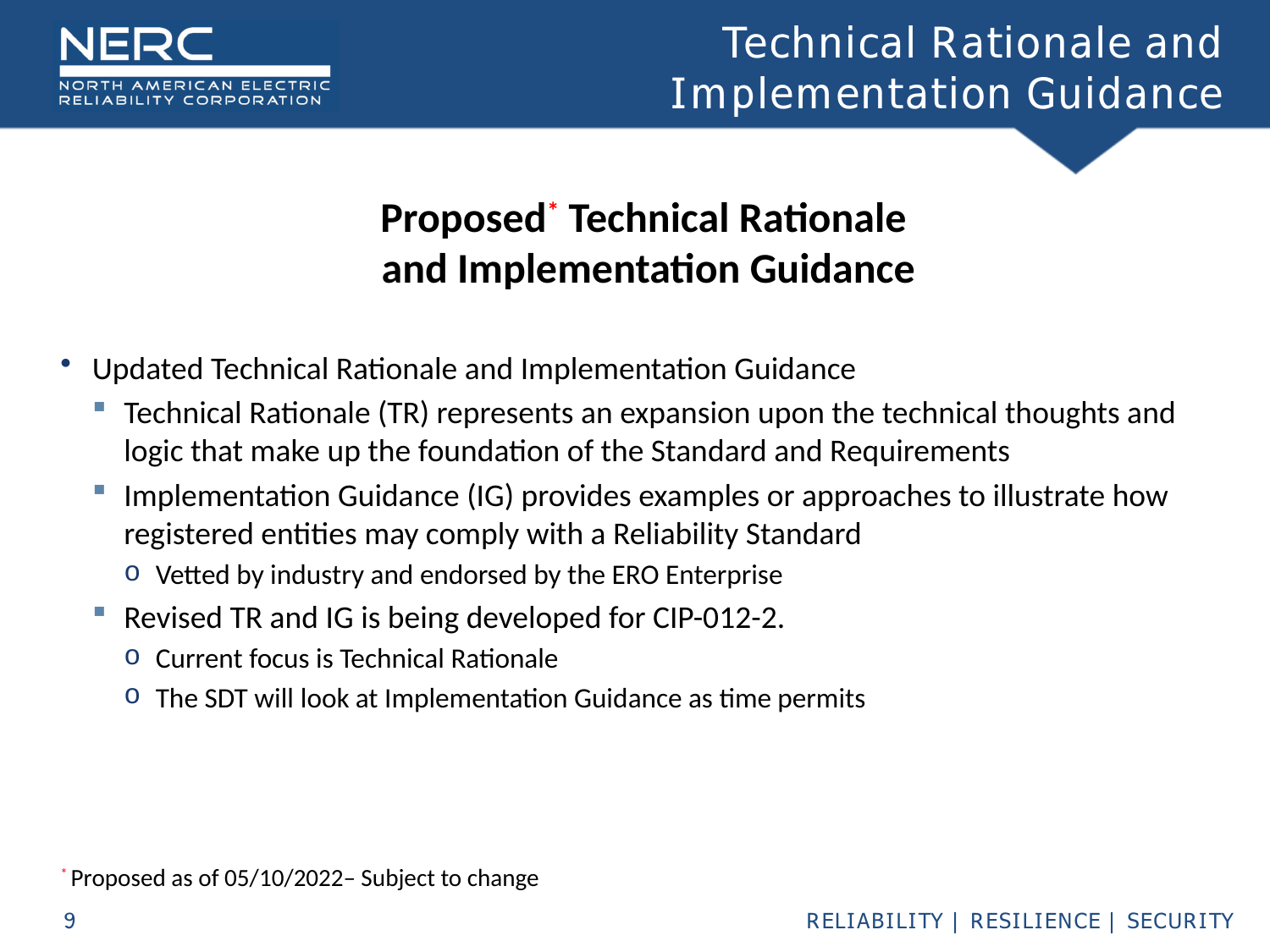

# Technical Rationale and Implementation Guidance
Proposed* Technical Rationale
and Implementation Guidance

Updated Technical Rationale and Implementation Guidance
Technical Rationale (TR) represents an expansion upon the technical thoughts and logic that make up the foundation of the Standard and Requirements
Implementation Guidance (IG) provides examples or approaches to illustrate how registered entities may comply with a Reliability Standard
Vetted by industry and endorsed by the ERO Enterprise
Revised TR and IG is being developed for CIP-012-2.
Current focus is Technical Rationale
The SDT will look at Implementation Guidance as time permits

* Proposed as of 05/10/2022– Subject to change